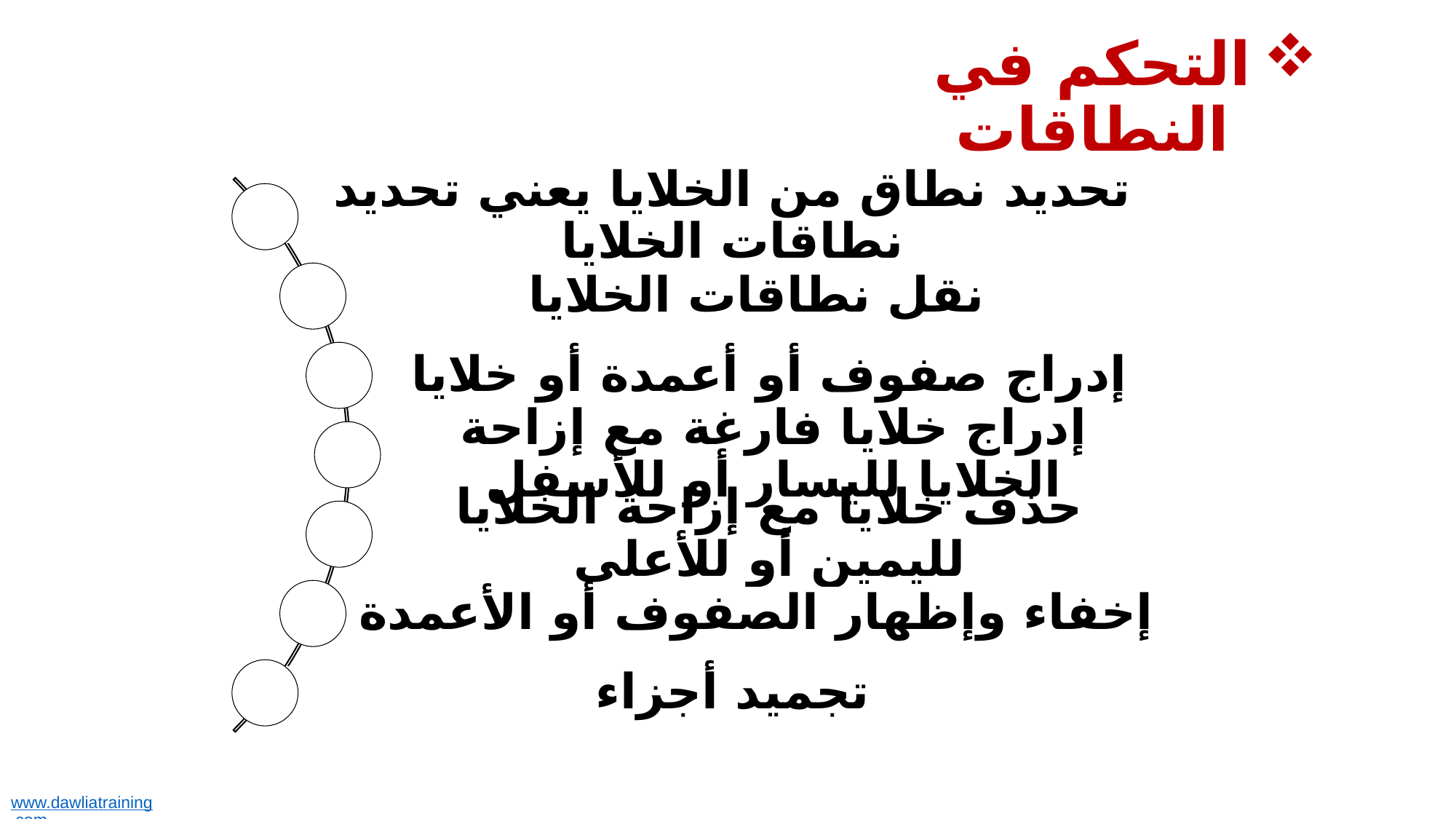

# التحكم في النطاقات
تحديد نطاق من الخلايا يعني تحديد نطاقات الخلايا
نقل نطاقات الخلايا
إدراج صفوف أو أعمدة أو خلايا
إدراج خلايا فارغة مع إزاحة الخلايا لليسار أو للأسفل
حذف خلايا مع إزاحة الخلايا لليمين أو للأعلى
إخفاء وإظهار الصفوف أو الأعمدة
تجميد أجزاء
www.dawliatraining.com